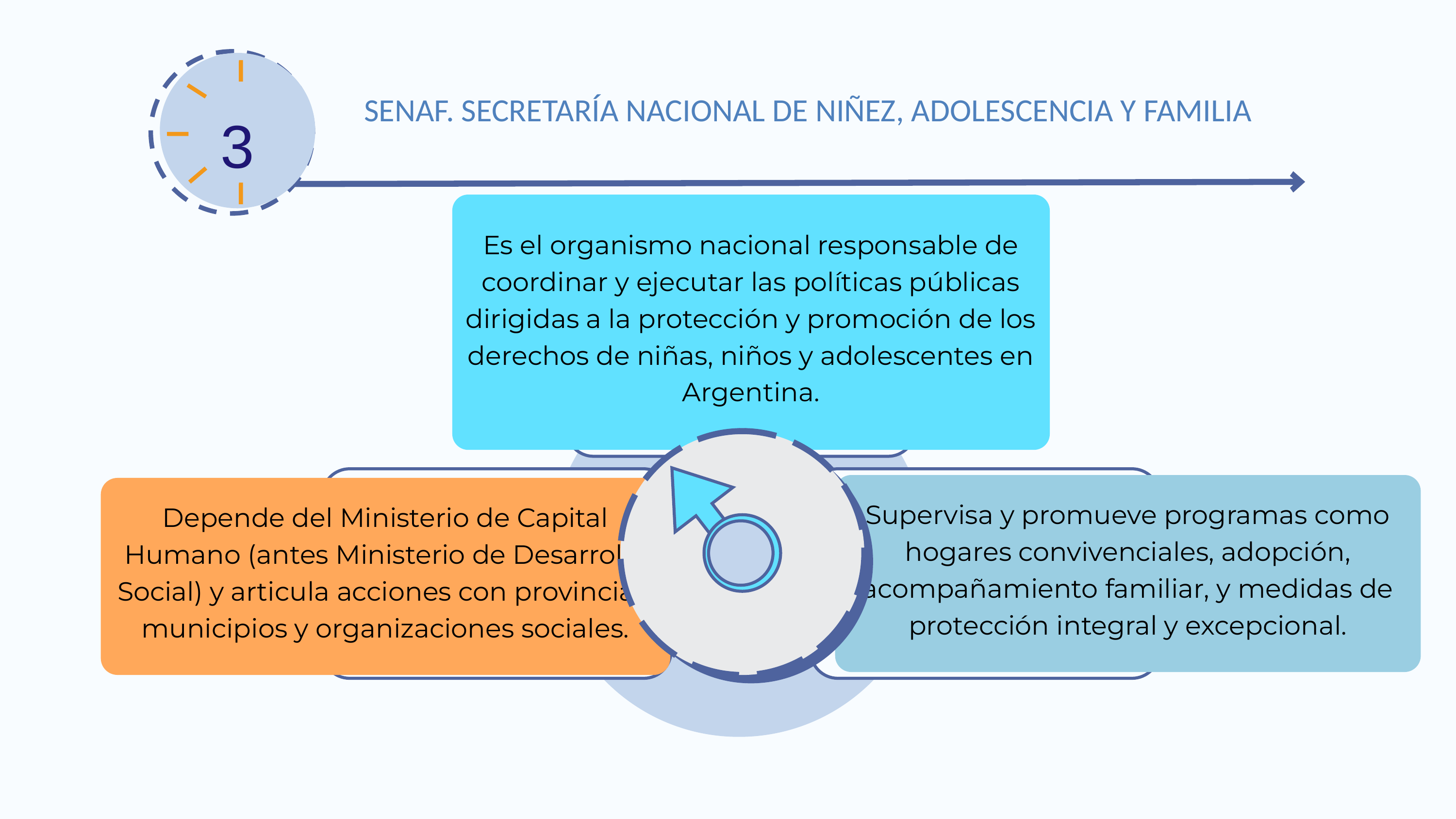

3

SENAF. SECRETARÍA NACIONAL DE NIÑEZ, ADOLESCENCIA Y FAMILIA

Es el organismo nacional responsable de coordinar y ejecutar las políticas públicas dirigidas a la protección y promoción de los derechos de niñas, niños y adolescentes en Argentina.

Supervisa y promueve programas como hogares convivenciales, adopción, acompañamiento familiar, y medidas de protección integral y excepcional.

Depende del Ministerio de Capital Humano (antes Ministerio de Desarrollo Social) y articula acciones con provincias, municipios y organizaciones sociales.